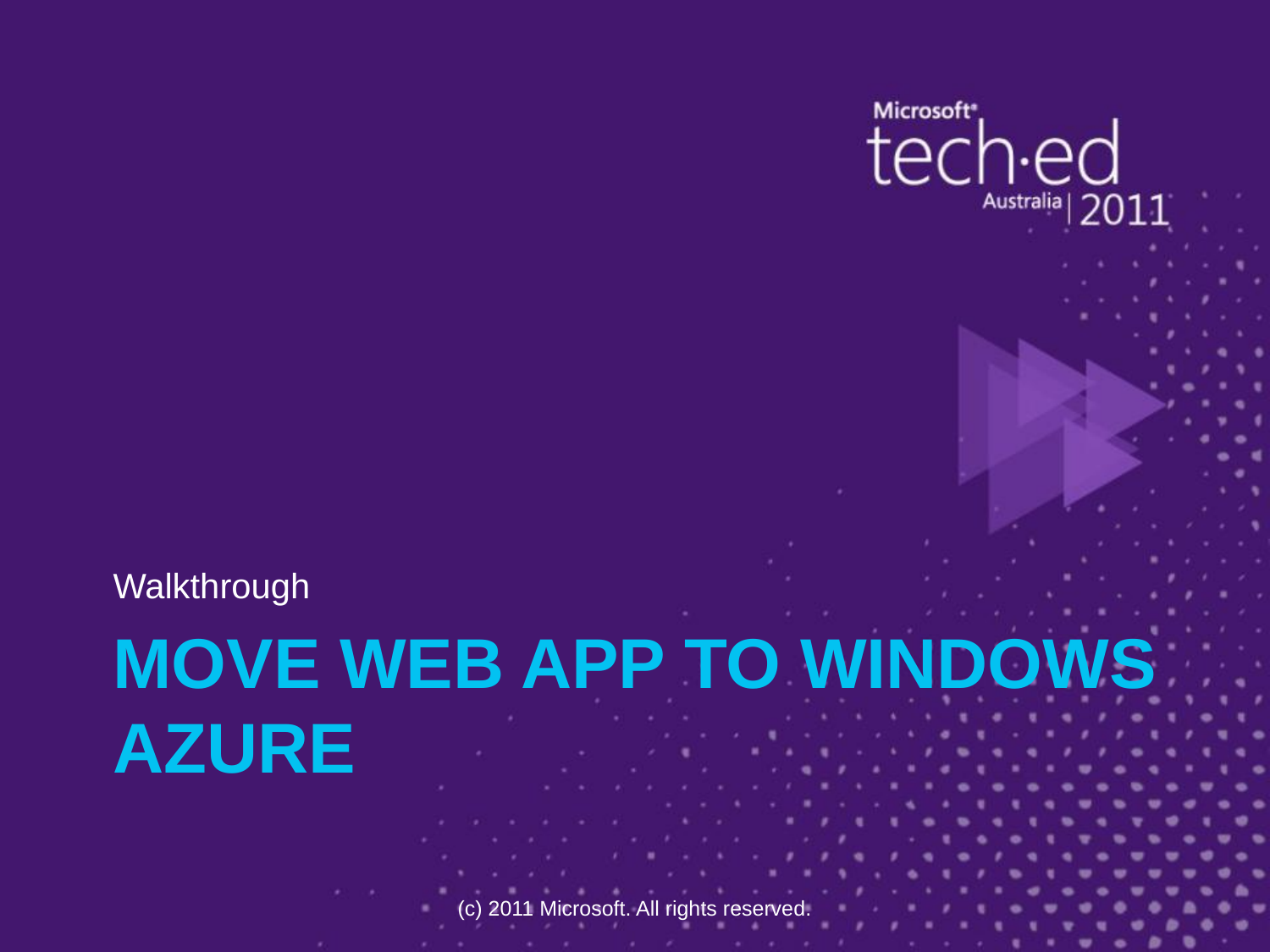

Walkthrough
# MOVE Web App TO Windows AZURE
(c) 2011 Microsoft. All rights reserved.